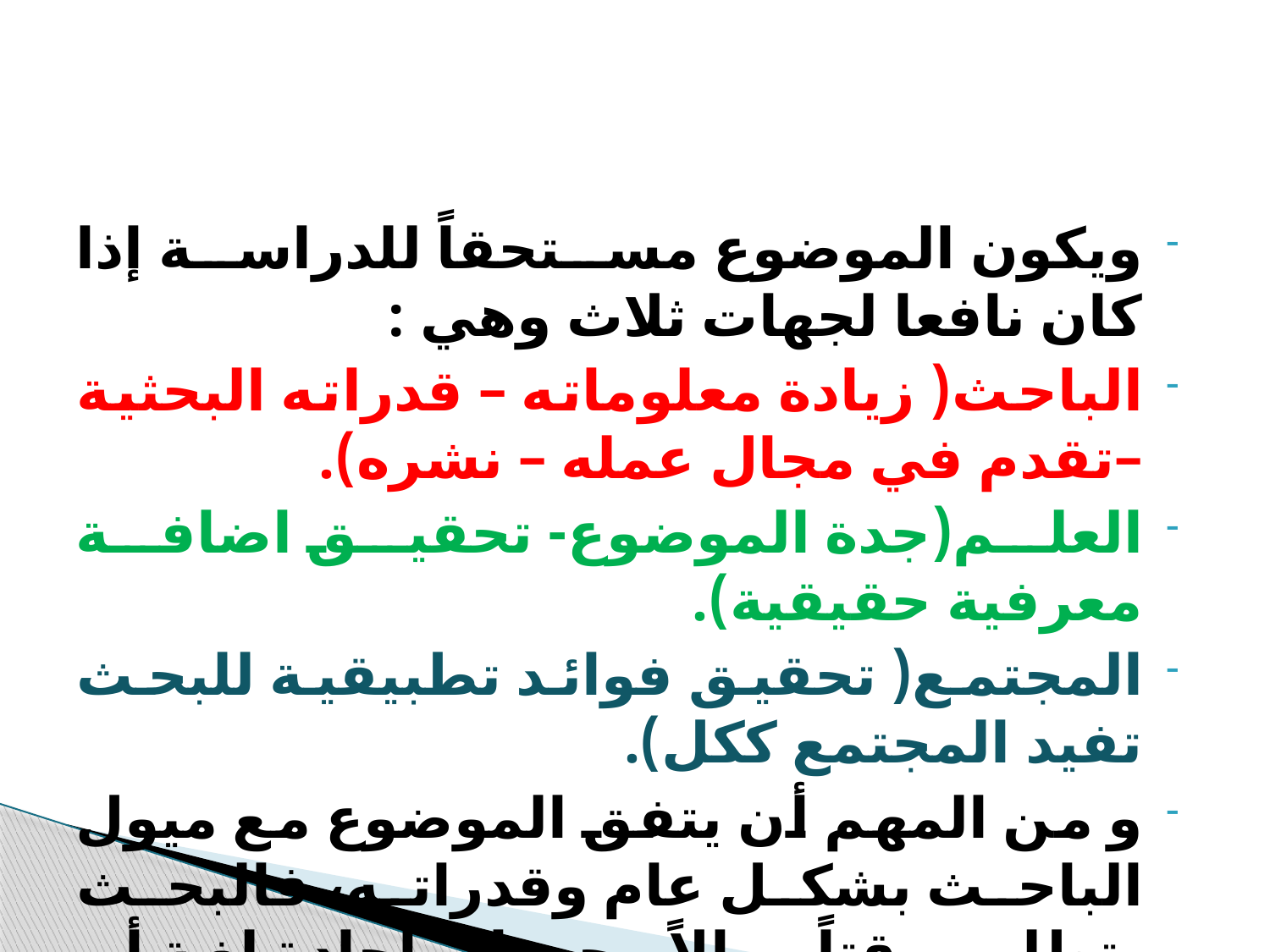

#
ويكون الموضوع مستحقاً للدراسة إذا كان نافعا لجهات ثلاث وهي :
الباحث( زيادة معلوماته – قدراته البحثية –تقدم في مجال عمله – نشره).
العلم(جدة الموضوع- تحقيق اضافة معرفية حقيقية).
المجتمع( تحقيق فوائد تطبيقية للبحث تفيد المجتمع ككل).
و من المهم أن يتفق الموضوع مع ميول الباحث بشكل عام وقدراته، فالبحث يتطلب وقتاً ومالاً وجهدا، واجادة لغة أو لغات أجنبية.